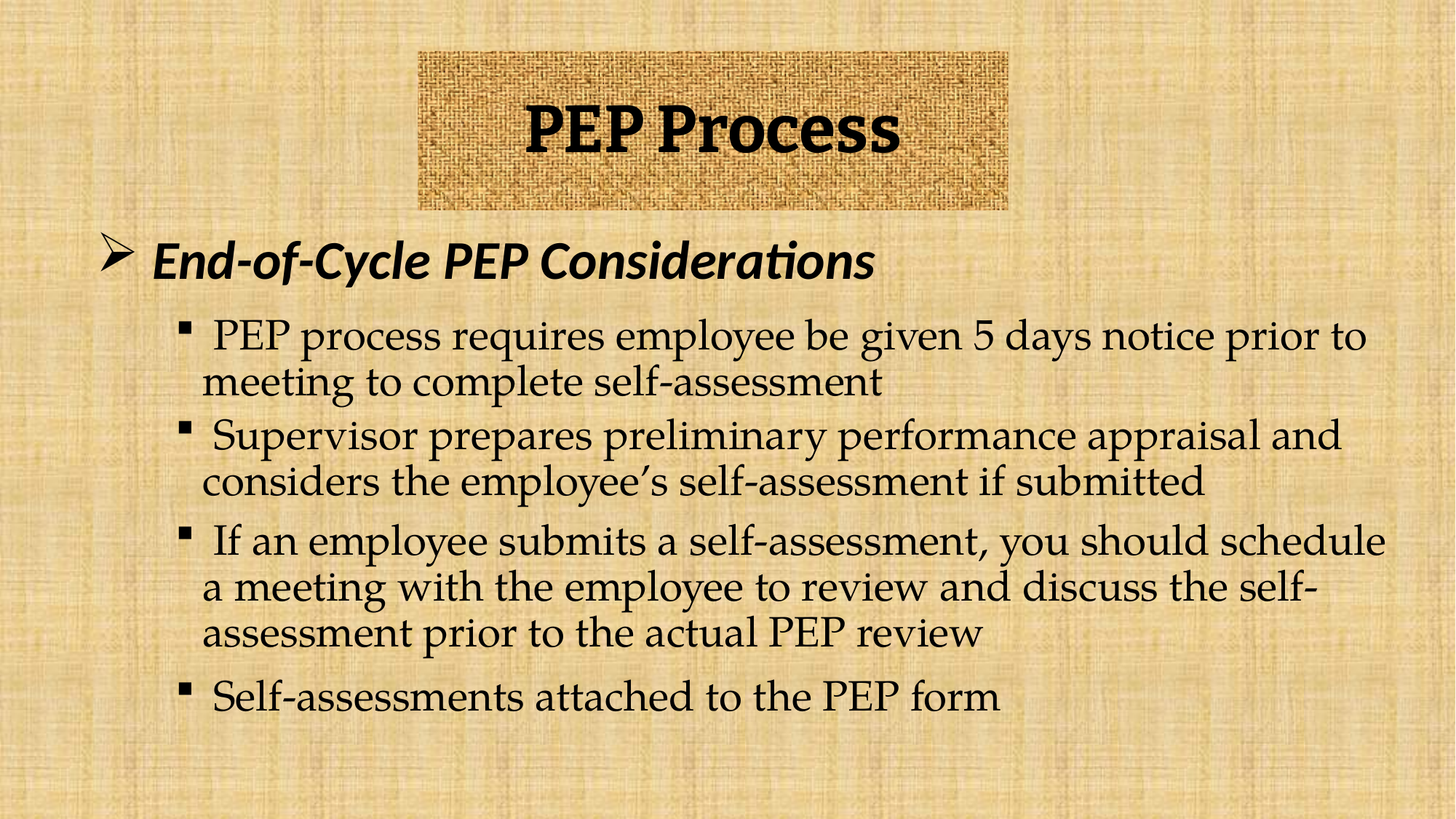

# PEP Process
 End-of-Cycle PEP Considerations
 PEP process requires employee be given 5 days notice prior to meeting to complete self-assessment
 Supervisor prepares preliminary performance appraisal and considers the employee’s self-assessment if submitted
 If an employee submits a self-assessment, you should schedule a meeting with the employee to review and discuss the self-assessment prior to the actual PEP review
 Self-assessments attached to the PEP form